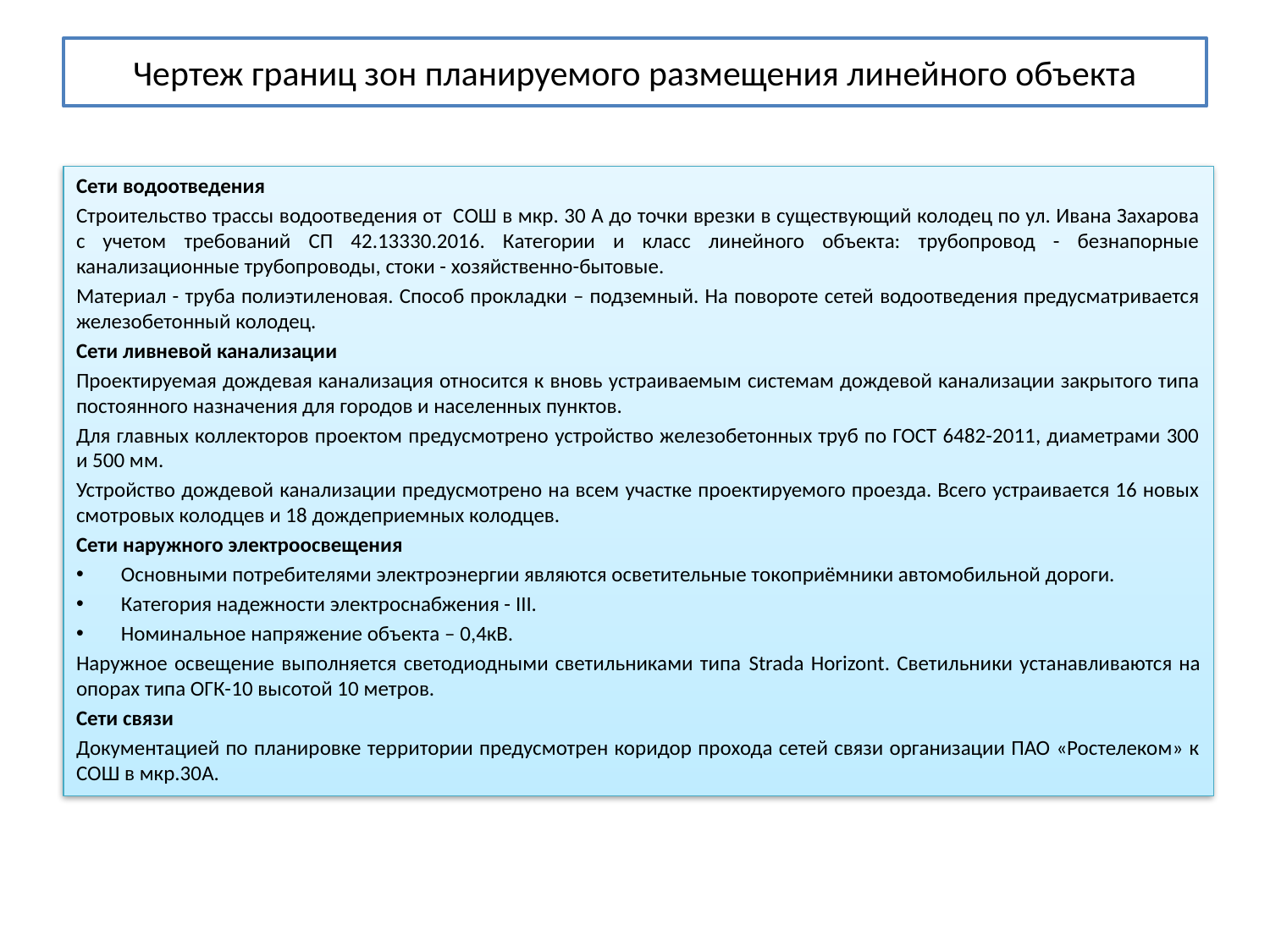

# Чертеж границ зон планируемого размещения линейного объекта
Сети водоотведения
Строительство трассы водоотведения от  СОШ в мкр. 30 А до точки врезки в существующий колодец по ул. Ивана Захарова с учетом требований СП 42.13330.2016. Категории и класс линейного объекта: трубопровод - безнапорные канализационные трубопроводы, стоки - хозяйственно-бытовые.
Материал - труба полиэтиленовая. Способ прокладки – подземный. На повороте сетей водоотведения предусматривается железобетонный колодец.
Сети ливневой канализации
Проектируемая дождевая канализация относится к вновь устраиваемым системам дождевой канализации закрытого типа постоянного назначения для городов и населенных пунктов.
Для главных коллекторов проектом предусмотрено устройство железобетонных труб по ГОСТ 6482-2011, диаметрами 300 и 500 мм.
Устройство дождевой канализации предусмотрено на всем участке проектируемого проезда. Всего устраивается 16 новых смотровых колодцев и 18 дождеприемных колодцев.
Сети наружного электроосвещения
Основными потребителями электроэнергии являются осветительные токоприёмники автомобильной дороги.
Категория надежности электроснабжения - III.
Номинальное напряжение объекта – 0,4кВ.
Наружное освещение выполняется светодиодными светильниками типа Strada Horizont. Светильники устанавливаются на опорах типа ОГК-10 высотой 10 метров.
Сети связи
Документацией по планировке территории предусмотрен коридор прохода сетей связи организации ПАО «Ростелеком» к СОШ в мкр.30А.